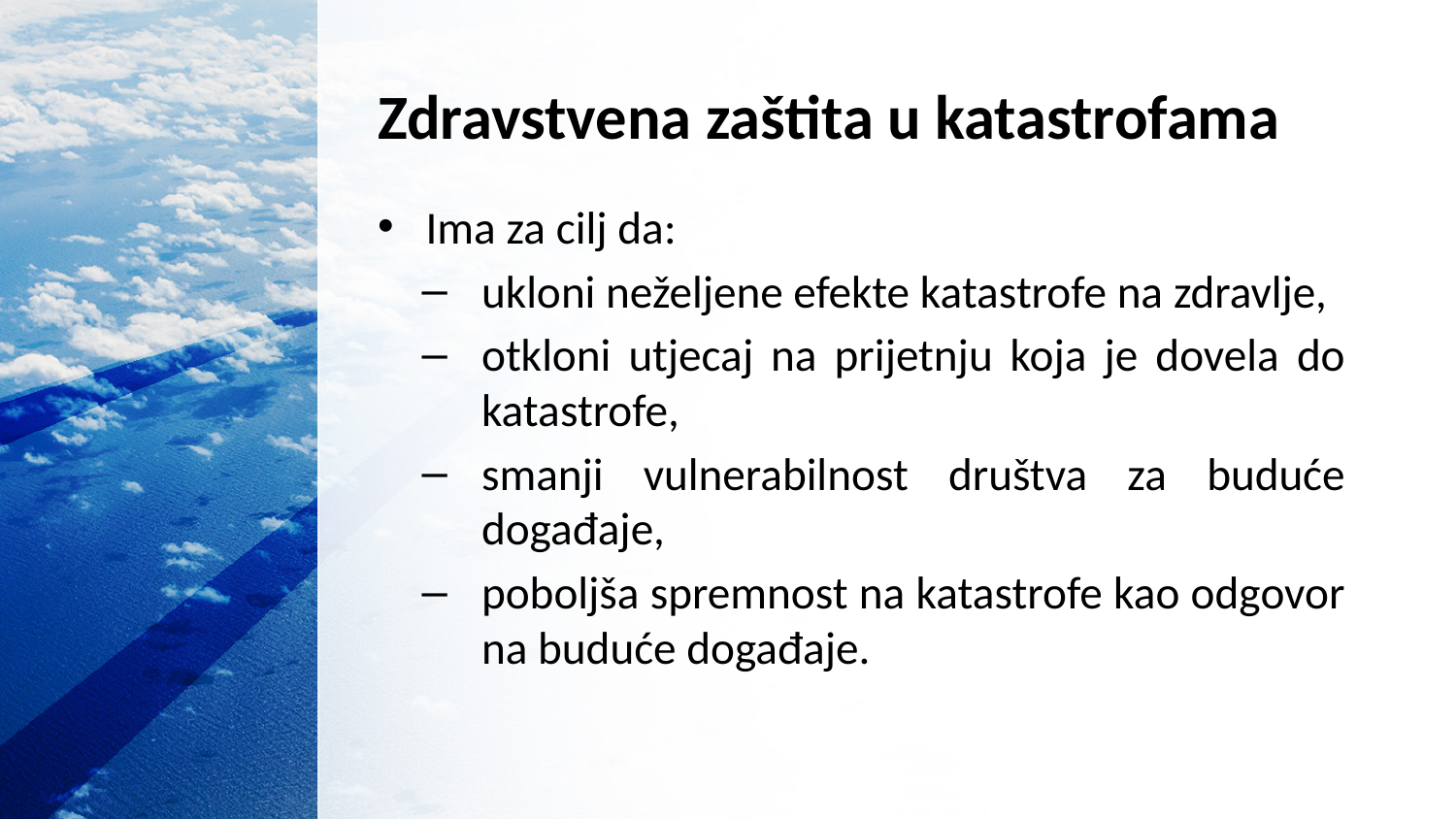

# Zdravstvena zaštita u katastrofama
Ima za cilj da:
ukloni neželjene efekte katastrofe na zdravlje,
otkloni utjecaj na prijetnju koja je dovela do katastrofe,
smanji vulnerabilnost društva za buduće događaje,
poboljša spremnost na katastrofe kao odgovor na buduće događaje.